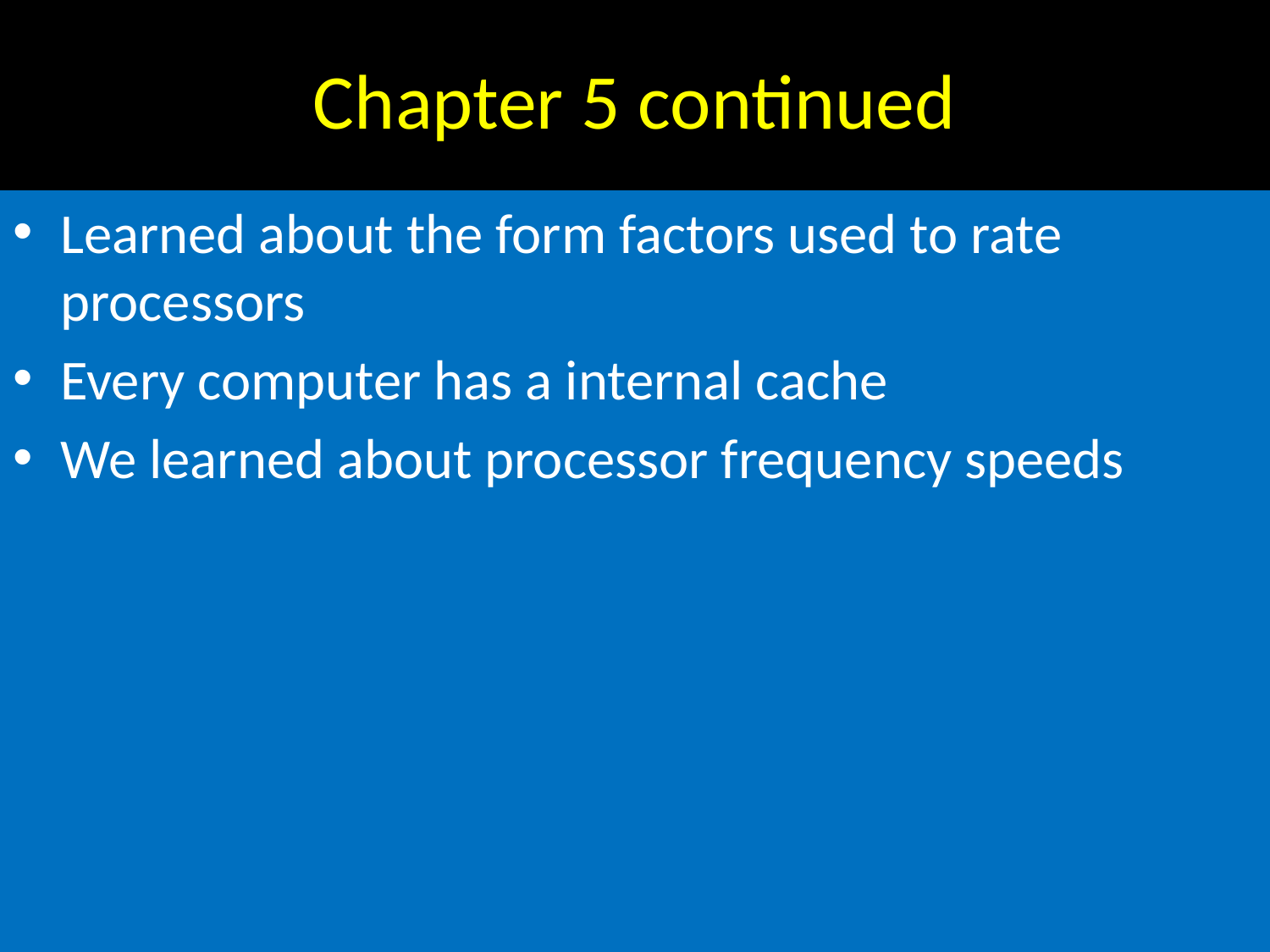

# Chapter 5 continued
Learned about the form factors used to rate processors
Every computer has a internal cache
We learned about processor frequency speeds